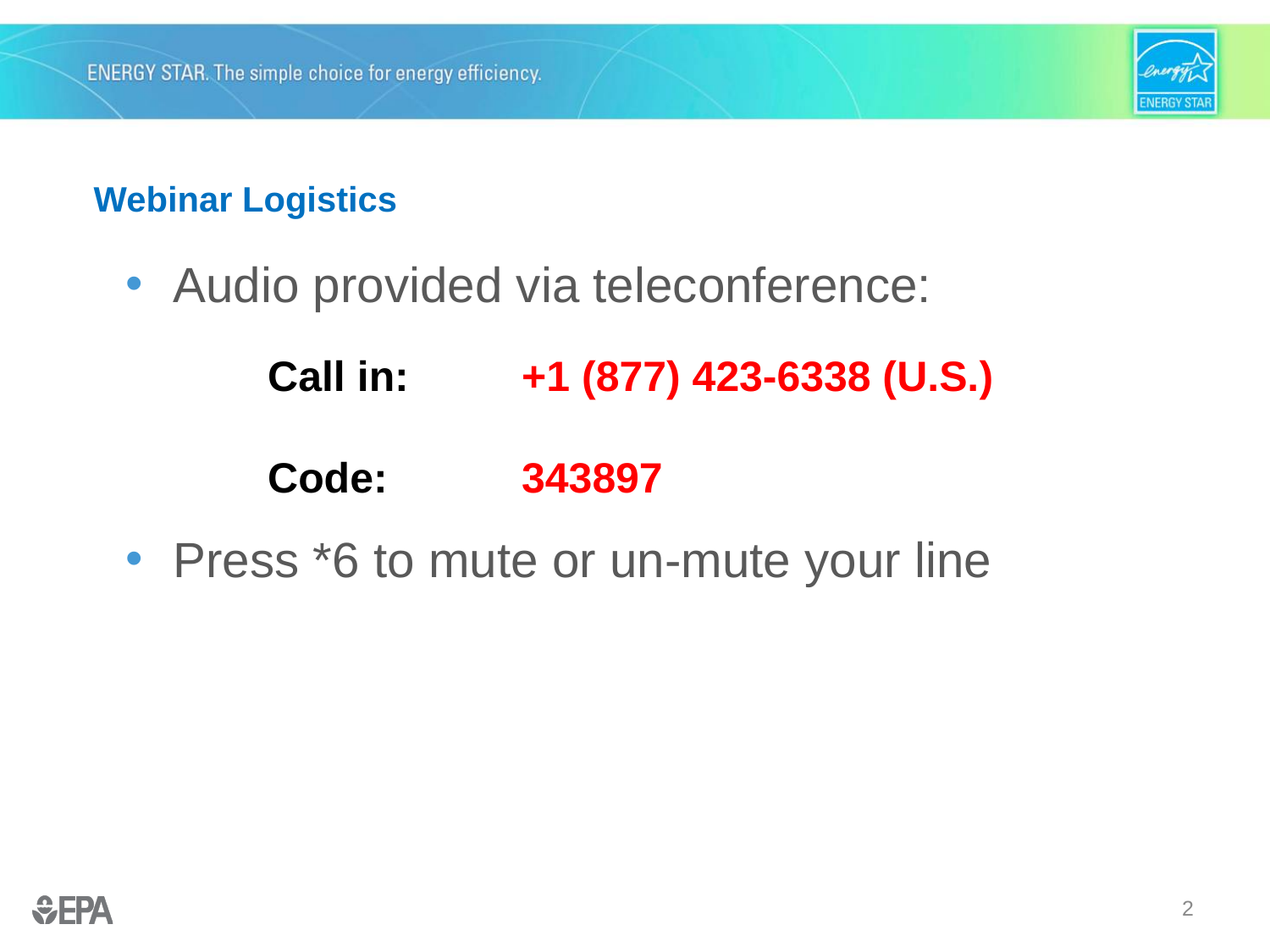

# Webinar Logistics
Audio provided via teleconference:

Press *6 to mute or un-mute your line
Call in: 	+1 (877) 423-6338 (U.S.)

Code:  	343897

2